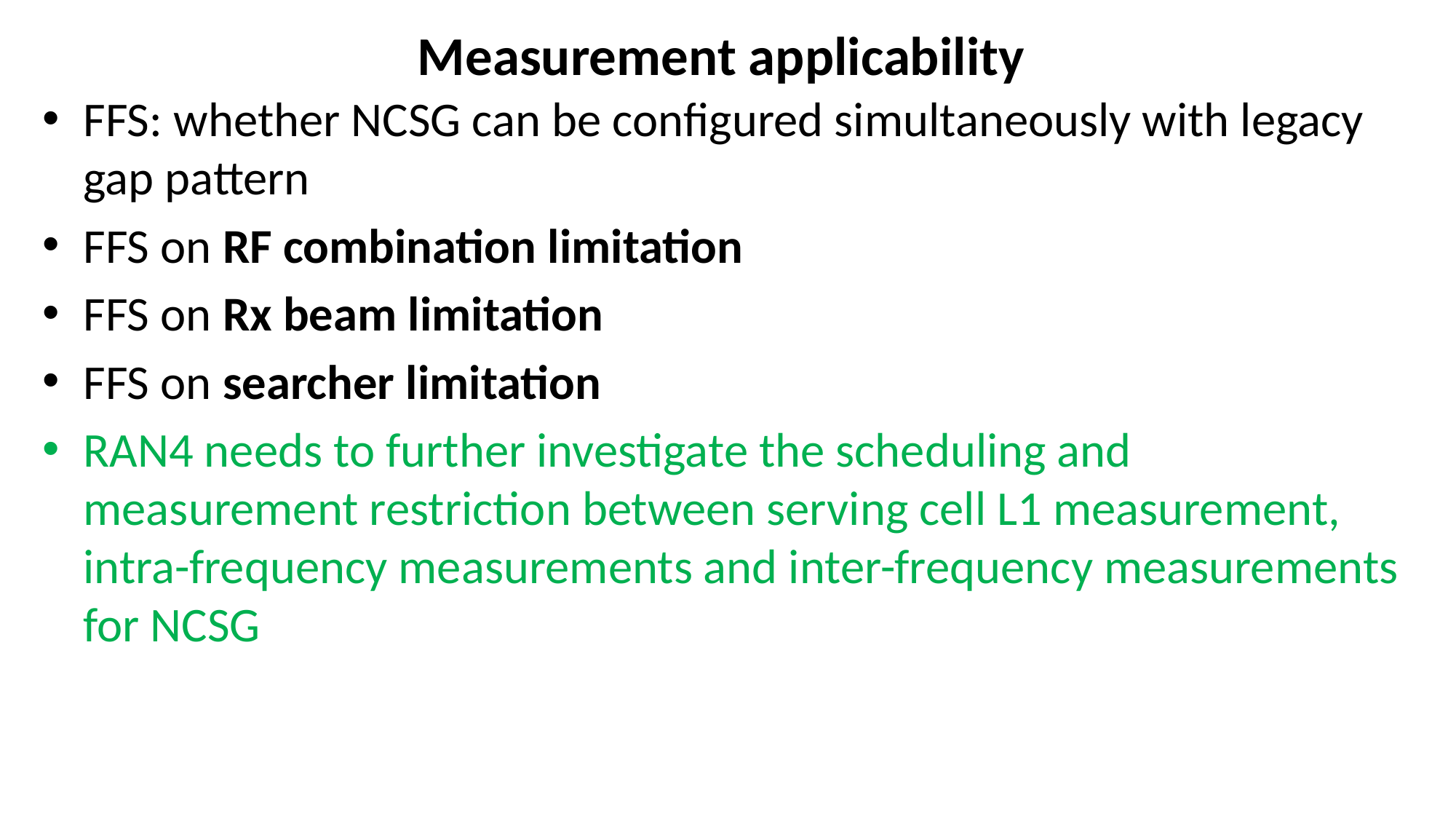

# Measurement applicability
FFS: whether NCSG can be configured simultaneously with legacy gap pattern
FFS on RF combination limitation
FFS on Rx beam limitation
FFS on searcher limitation
RAN4 needs to further investigate the scheduling and measurement restriction between serving cell L1 measurement, intra-frequency measurements and inter-frequency measurements for NCSG